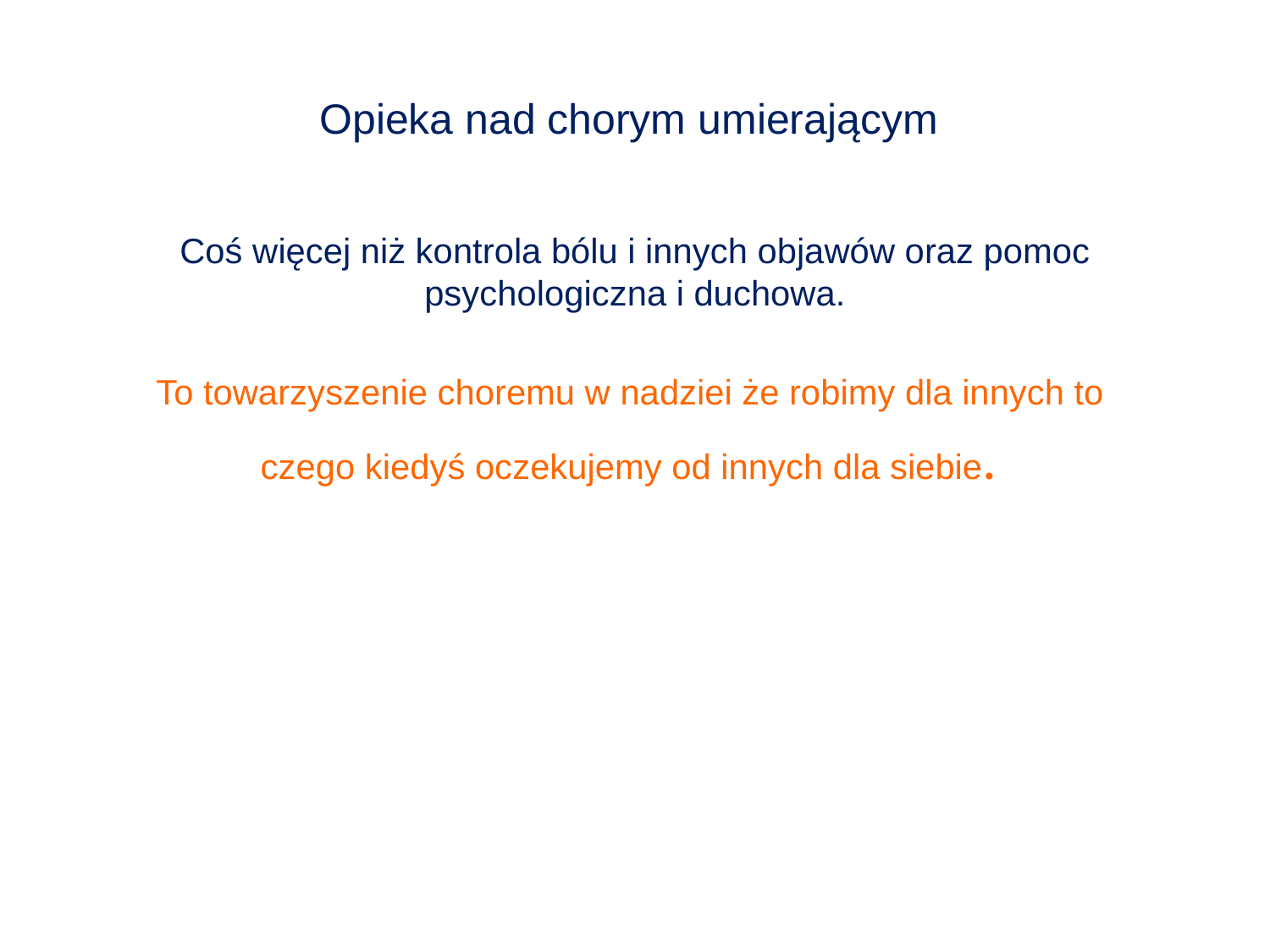

# Opieka nad chorym umierającym
Coś więcej niż kontrola bólu i innych objawów oraz pomoc psychologiczna i duchowa.

To towarzyszenie choremu w nadziei że robimy dla innych to
czego kiedyś oczekujemy od innych dla siebie.